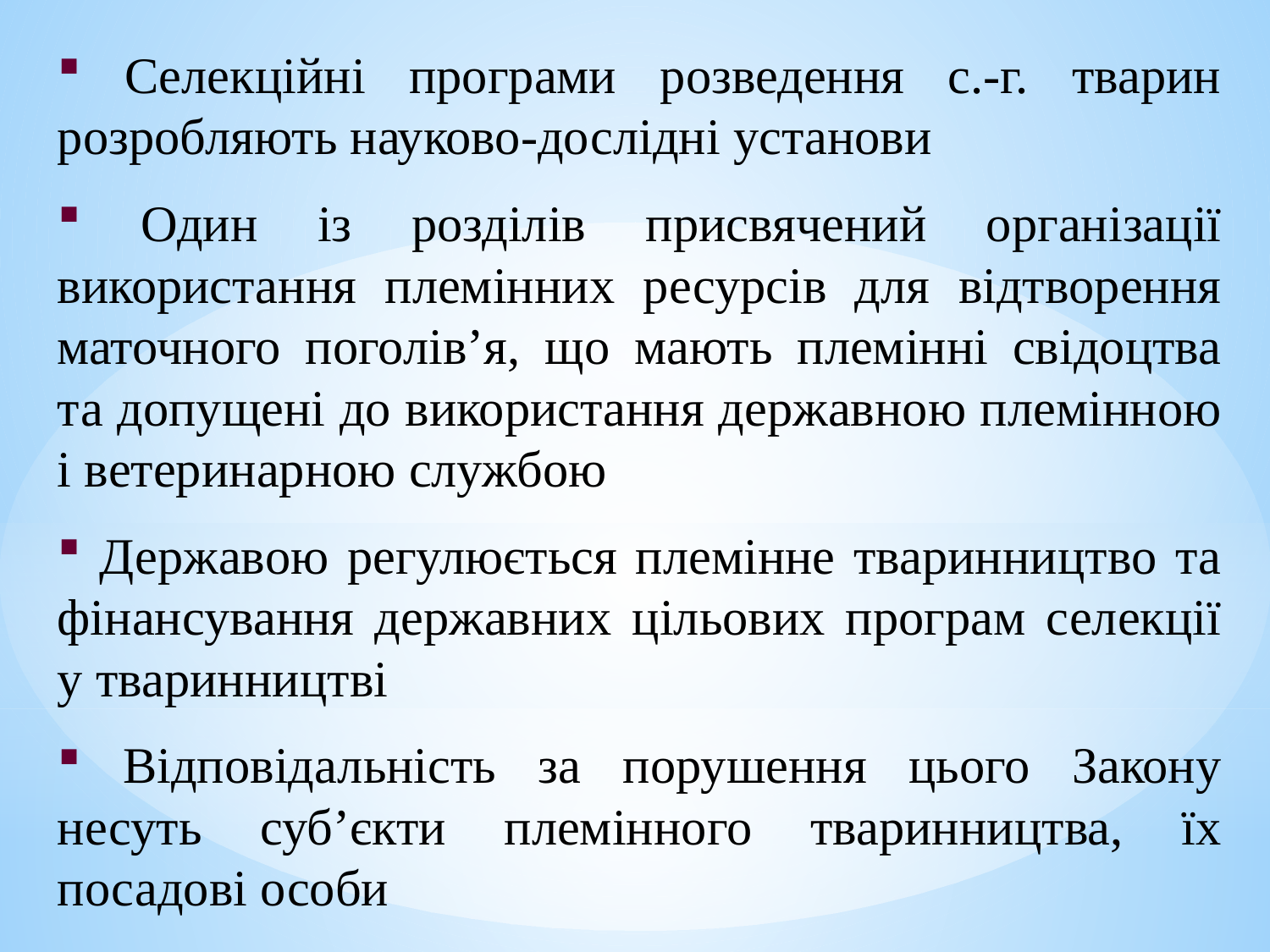

Селекційні програми розведення с.-г. тварин розробляють науково-дослідні установи
 Один із розділів присвячений організації використання племінних ресурсів для відтворення маточного поголів’я, що мають племінні свідоцтва та допущені до використання державною племінною і ветеринарною службою
 Державою регулюється племінне тваринництво та фінансування державних цільових програм селекції у тваринництві
 Відповідальність за порушення цього Закону несуть суб’єкти племінного тваринництва, їх посадові особи